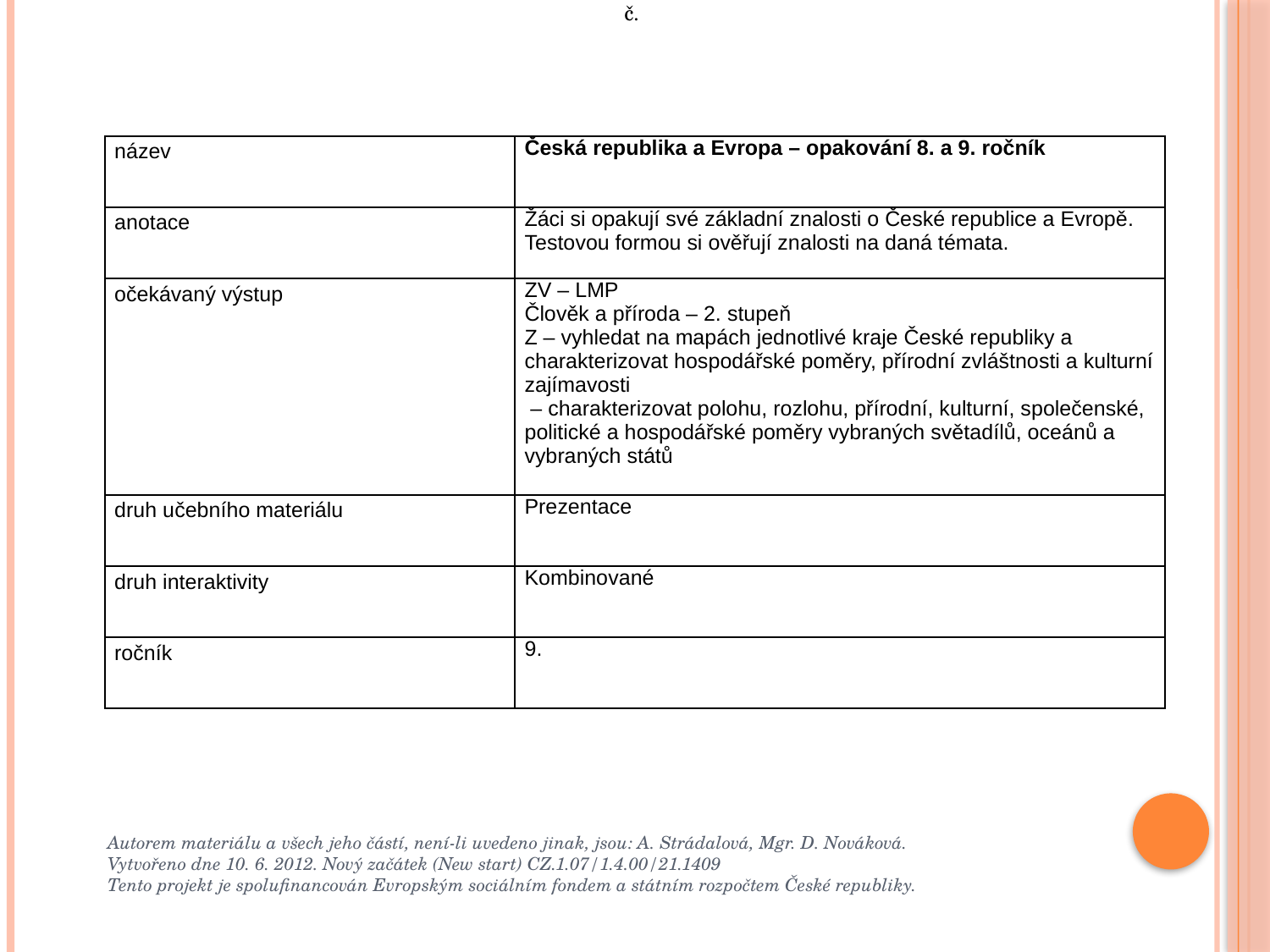

č.

| název | Česká republika a Evropa – opakování 8. a 9. ročník |
| --- | --- |
| anotace | Žáci si opakují své základní znalosti o České republice a Evropě. Testovou formou si ověřují znalosti na daná témata. |
| očekávaný výstup | ZV – LMP Člověk a příroda – 2. stupeň Z – vyhledat na mapách jednotlivé kraje České republiky a charakterizovat hospodářské poměry, přírodní zvláštnosti a kulturní zajímavosti – charakterizovat polohu, rozlohu, přírodní, kulturní, společenské, politické a hospodářské poměry vybraných světadílů, oceánů a vybraných států |
| druh učebního materiálu | Prezentace |
| druh interaktivity | Kombinované |
| ročník | 9. |

Autorem materiálu a všech jeho částí, není-li uvedeno jinak, jsou: A. Strádalová, Mgr. D. Nováková.
Vytvořeno dne 10. 6. 2012. Nový začátek (New start) CZ.1.07/1.4.00/21.1409
Tento projekt je spolufinancován Evropským sociálním fondem a státním rozpočtem České republiky.